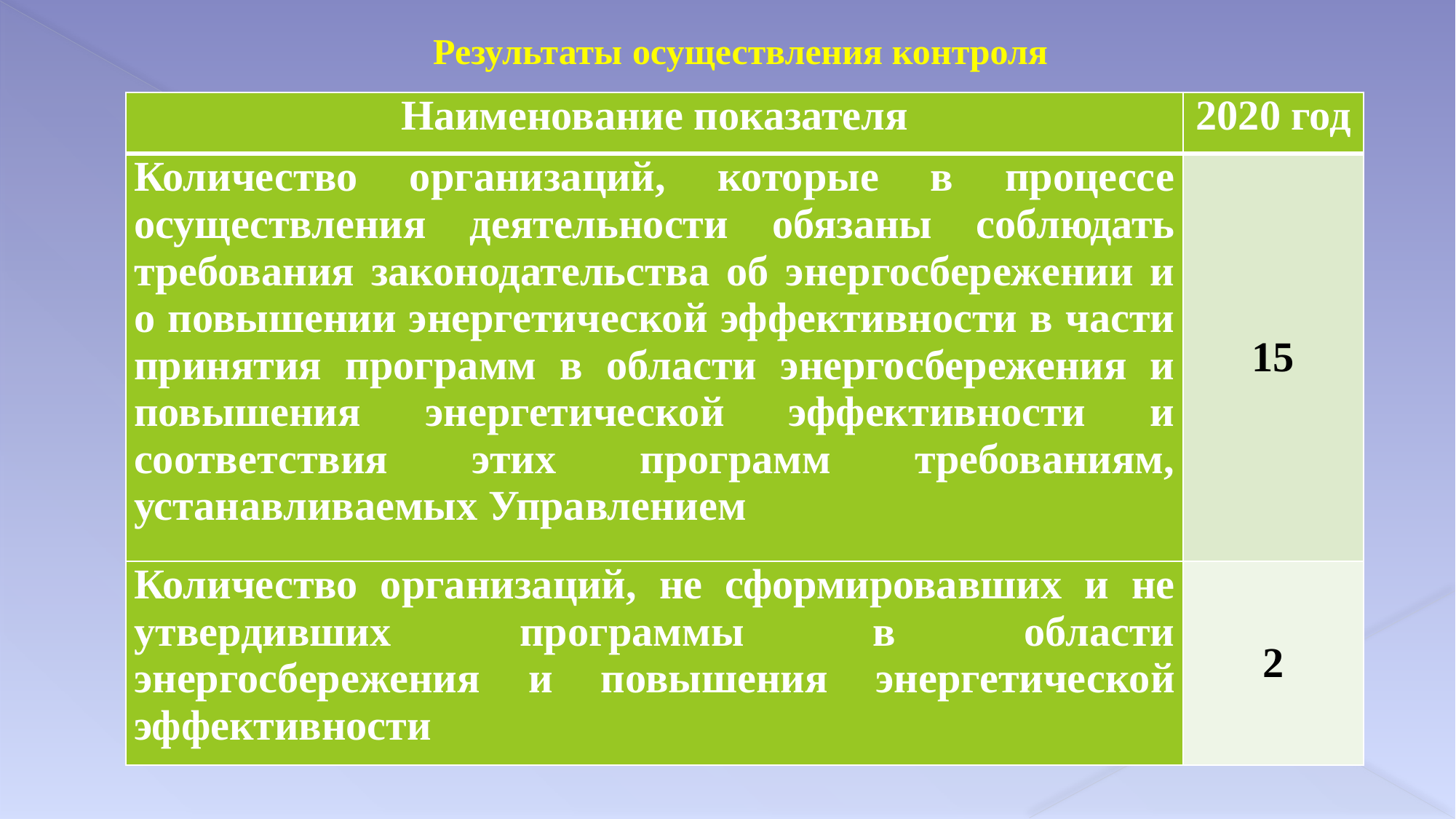

Результаты осуществления контроля
| Наименование показателя | 2020 год |
| --- | --- |
| Количество организаций, которые в процессе осуществления деятельности обязаны соблюдать требования законодательства об энергосбережении и о повышении энергетической эффективности в части принятия программ в области энергосбережения и повышения энергетической эффективности и соответствия этих программ требованиям, устанавливаемых Управлением | 15 |
| Количество организаций, не сформировавших и не утвердивших программы в области энергосбережения и повышения энергетической эффективности | 2 |